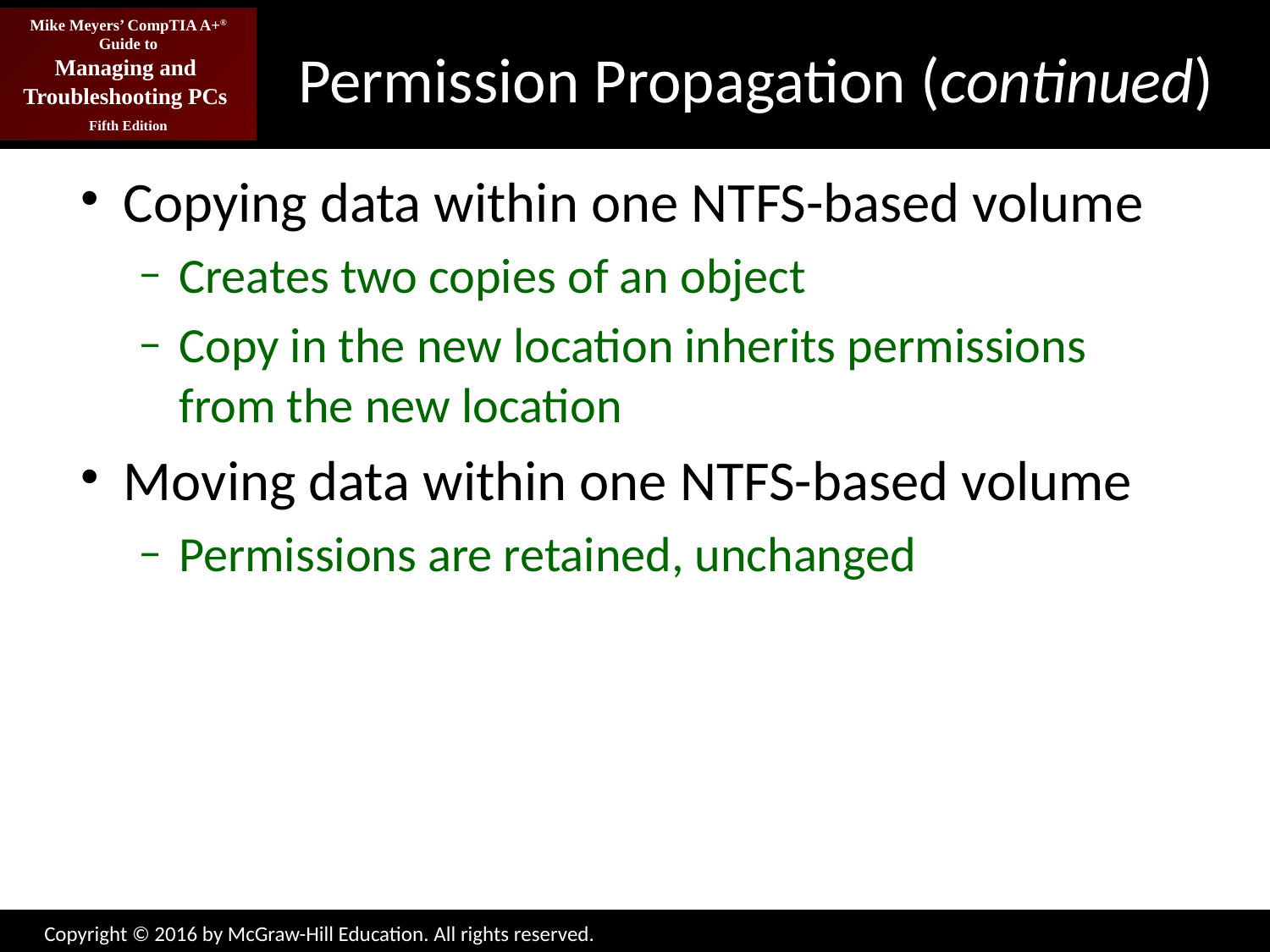

# Permission Propagation (continued)
Copying data within one NTFS-based volume
Creates two copies of an object
Copy in the new location inherits permissions from the new location
Moving data within one NTFS-based volume
Permissions are retained, unchanged